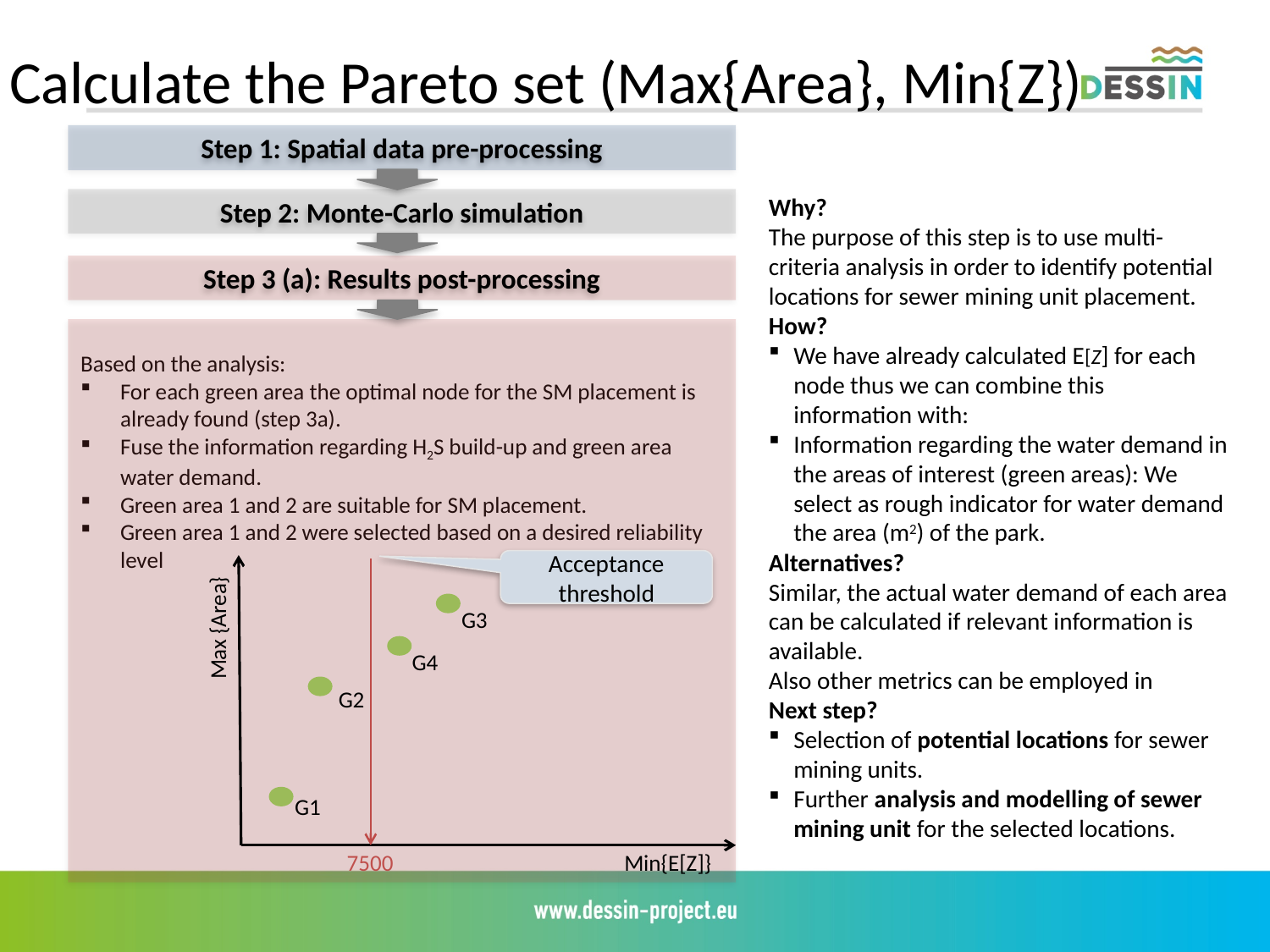

Calculate the Pareto set (Max{Area}, Min{Z})
Step 1: Spatial data pre-processing

Step 2: Monte-Carlo simulation

Step 3 (a): Results post-processing

Based on the analysis:
For each green area the optimal node for the SM placement is already found (step 3a).
Fuse the information regarding H2S build-up and green area water demand.
Green area 1 and 2 are suitable for SM placement.
Green area 1 and 2 were selected based on a desired reliability level
Why?
The purpose of this step is to use multi-criteria analysis in order to identify potential locations for sewer mining unit placement.
How?
We have already calculated E[Z] for each node thus we can combine this information with:
Information regarding the water demand in the areas of interest (green areas): We select as rough indicator for water demand the area (m2) of the park.
Alternatives?
Similar, the actual water demand of each area can be calculated if relevant information is available.
Also other metrics can be employed in
Next step?
Selection of potential locations for sewer mining units.
Further analysis and modelling of sewer mining unit for the selected locations.
Acceptance threshold

G3
Max {Area}

G4

G2
G1

7500
Min{E[Z]}